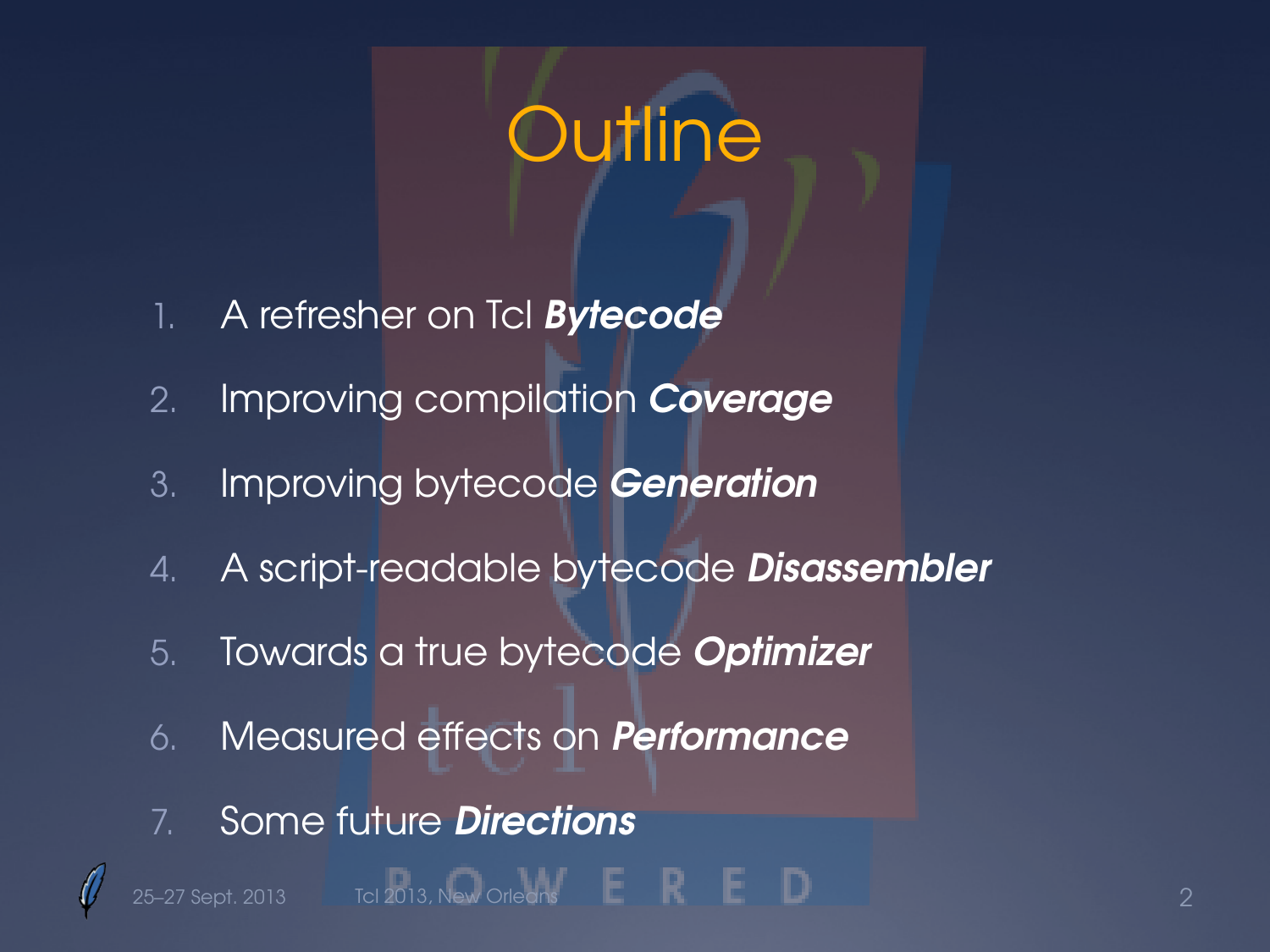

# Outline
A refresher on Tcl Bytecode
Improving compilation Coverage
Improving bytecode Generation
A script-readable bytecode Disassembler
Towards a true bytecode Optimizer
Measured effects on Performance
Some future Directions
25–27 Sept. 2013
Tcl 2013, New Orleans
2